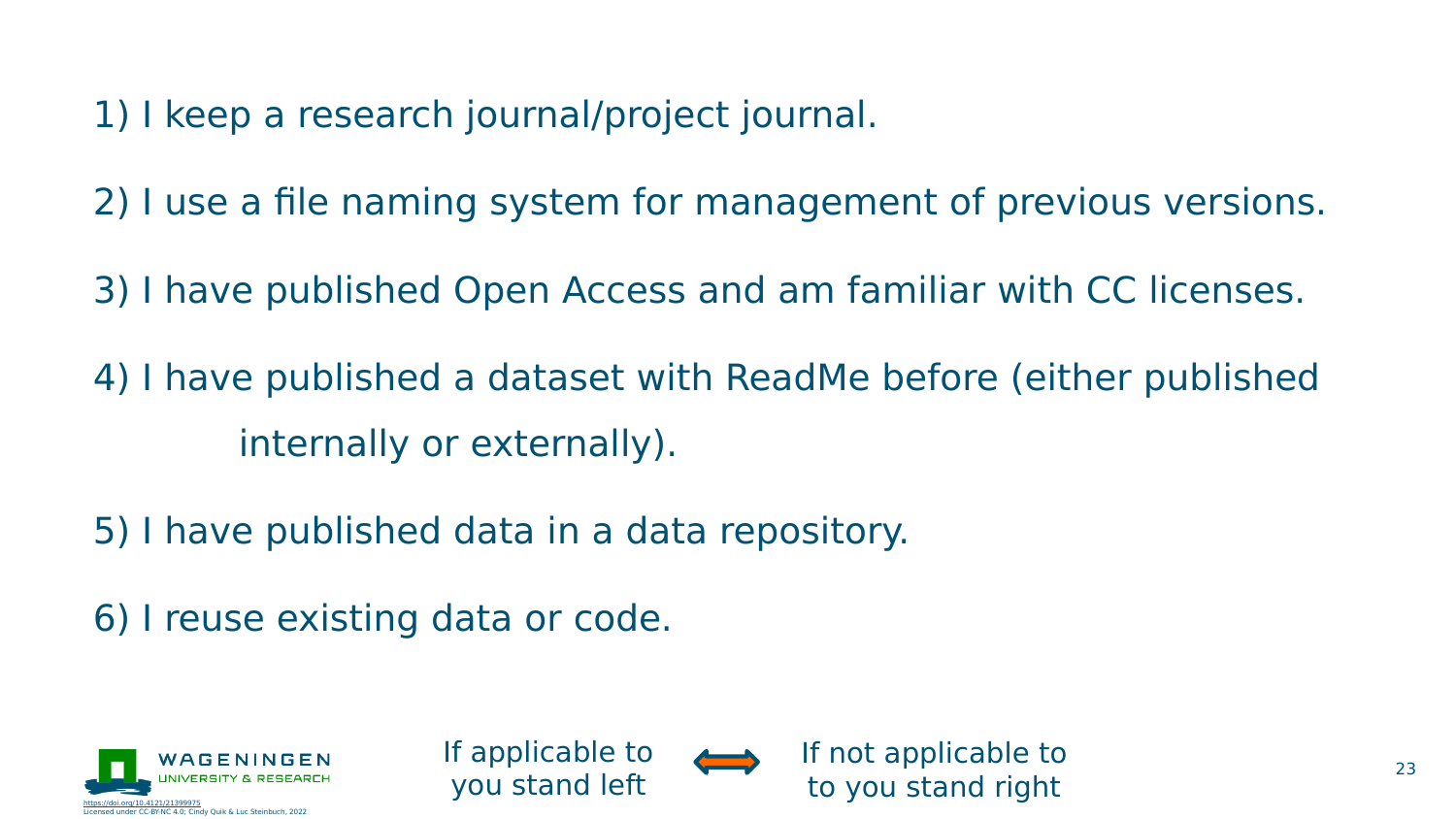

1) I keep a research journal/project journal.
2) I use a file naming system for management of previous versions.
3) I have published Open Access and am familiar with CC licenses.
4) I have published a dataset with ReadMe before (either published 	internally or externally).
5) I have published data in a data repository.
6) I reuse existing data or code.

If applicable to
you stand left
If not applicable to
to you stand right

23